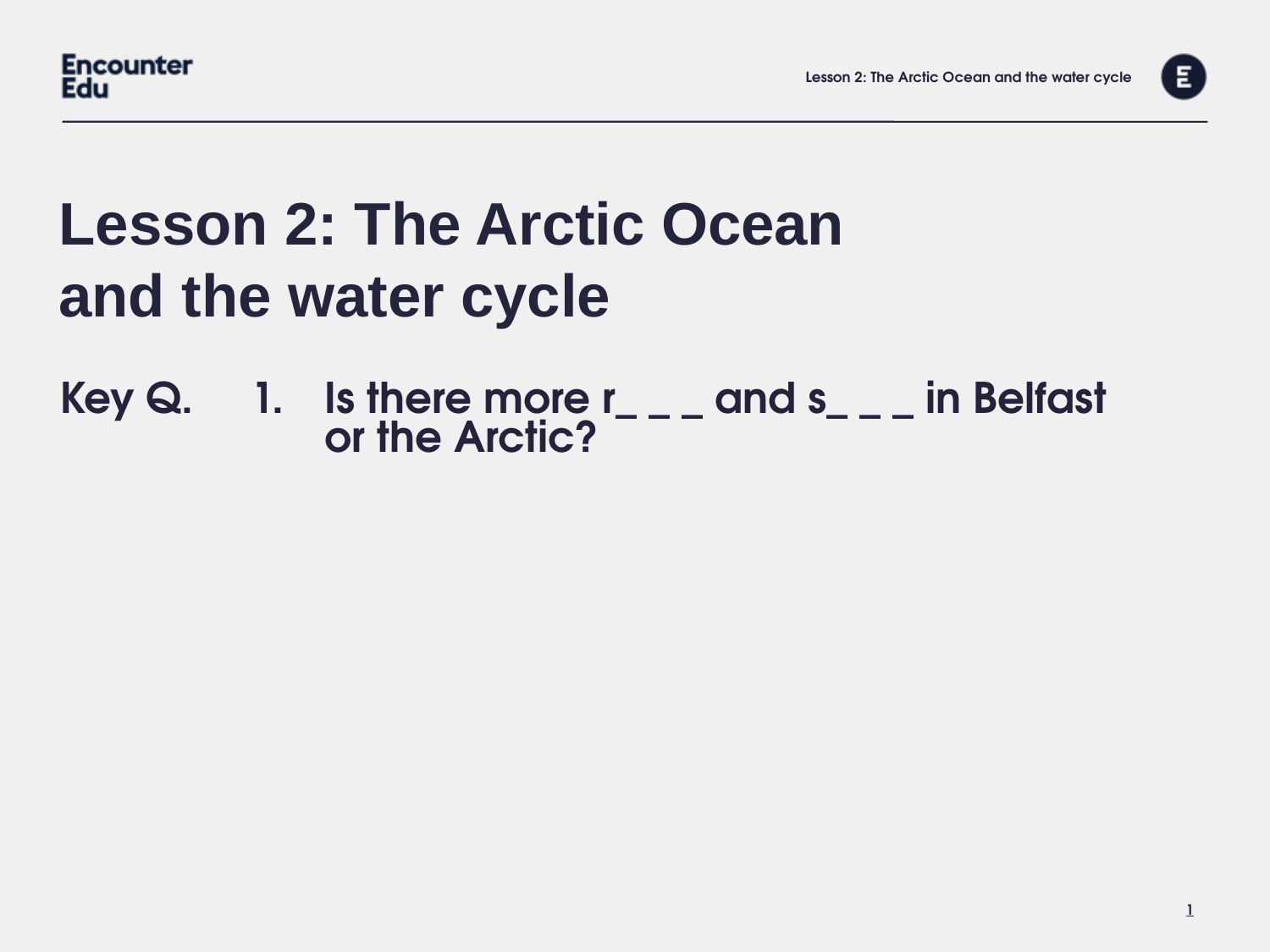

Lesson 2: The Arctic Ocean and the water cycle
Lesson 2: The Arctic Ocean and the water cycle
| Key Q. | Is there more r\_ \_ \_ and s\_ \_ \_ in Belfast or the Arctic? |
| --- | --- |
1